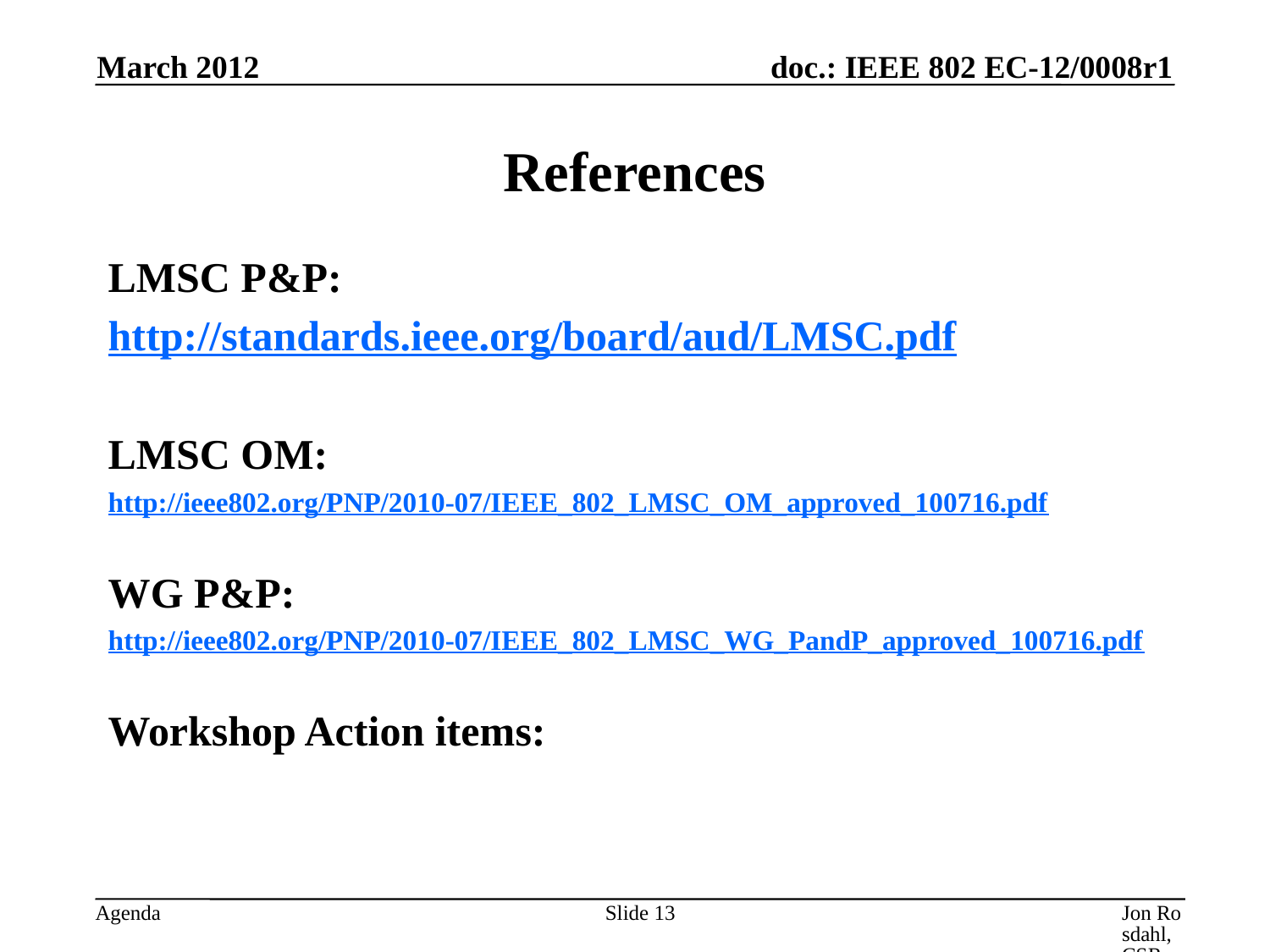

March 2012
# References
LMSC P&P:
http://standards.ieee.org/board/aud/LMSC.pdf

LMSC OM:
http://ieee802.org/PNP/2010-07/IEEE_802_LMSC_OM_approved_100716.pdf

WG P&P:
http://ieee802.org/PNP/2010-07/IEEE_802_LMSC_WG_PandP_approved_100716.pdf

Workshop Action items:

Slide 13
Jon Rosdahl, CSR